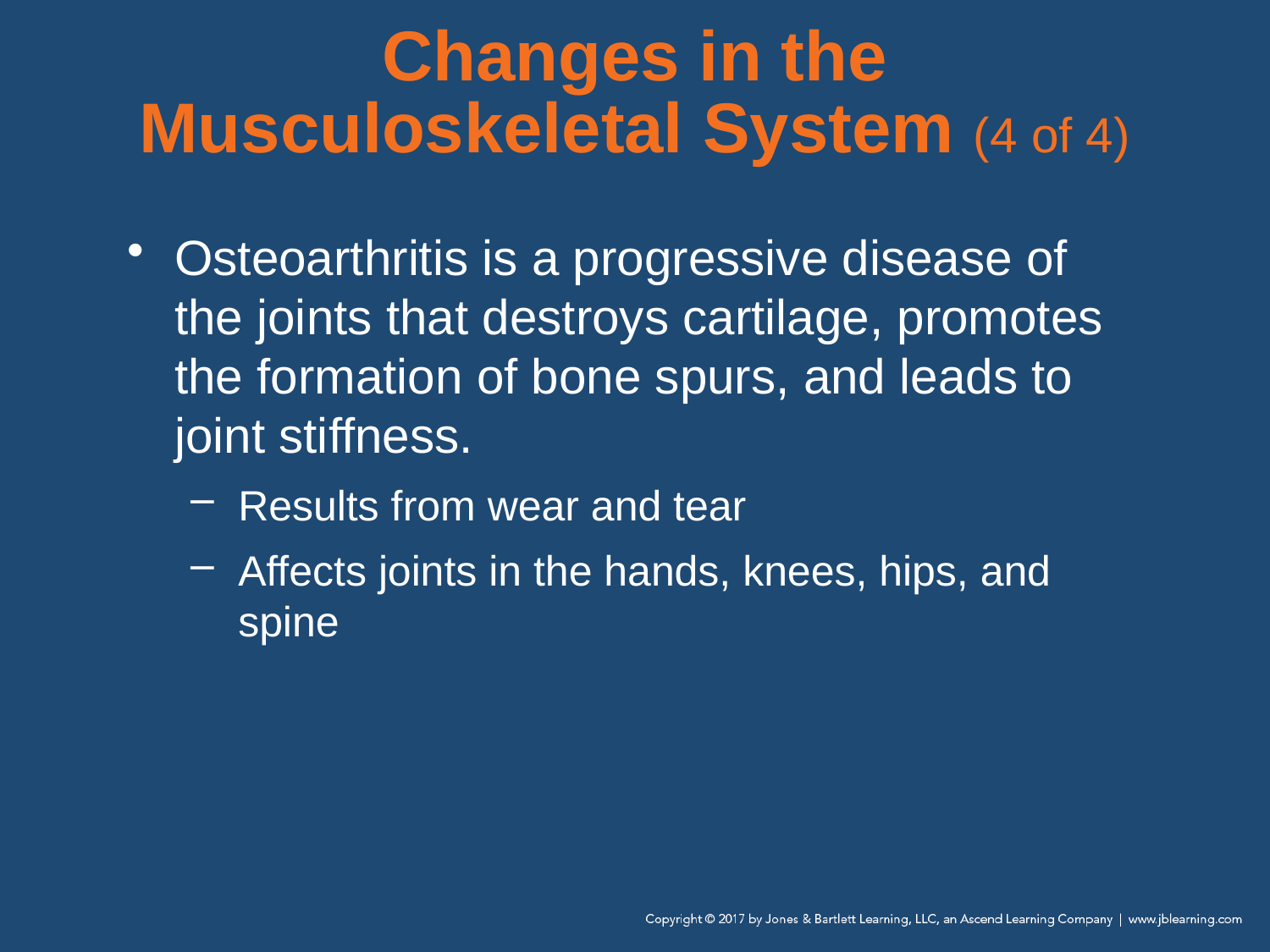

# Changes in the Musculoskeletal System (4 of 4)
Osteoarthritis is a progressive disease of the joints that destroys cartilage, promotes the formation of bone spurs, and leads to joint stiffness.
Results from wear and tear
Affects joints in the hands, knees, hips, and spine